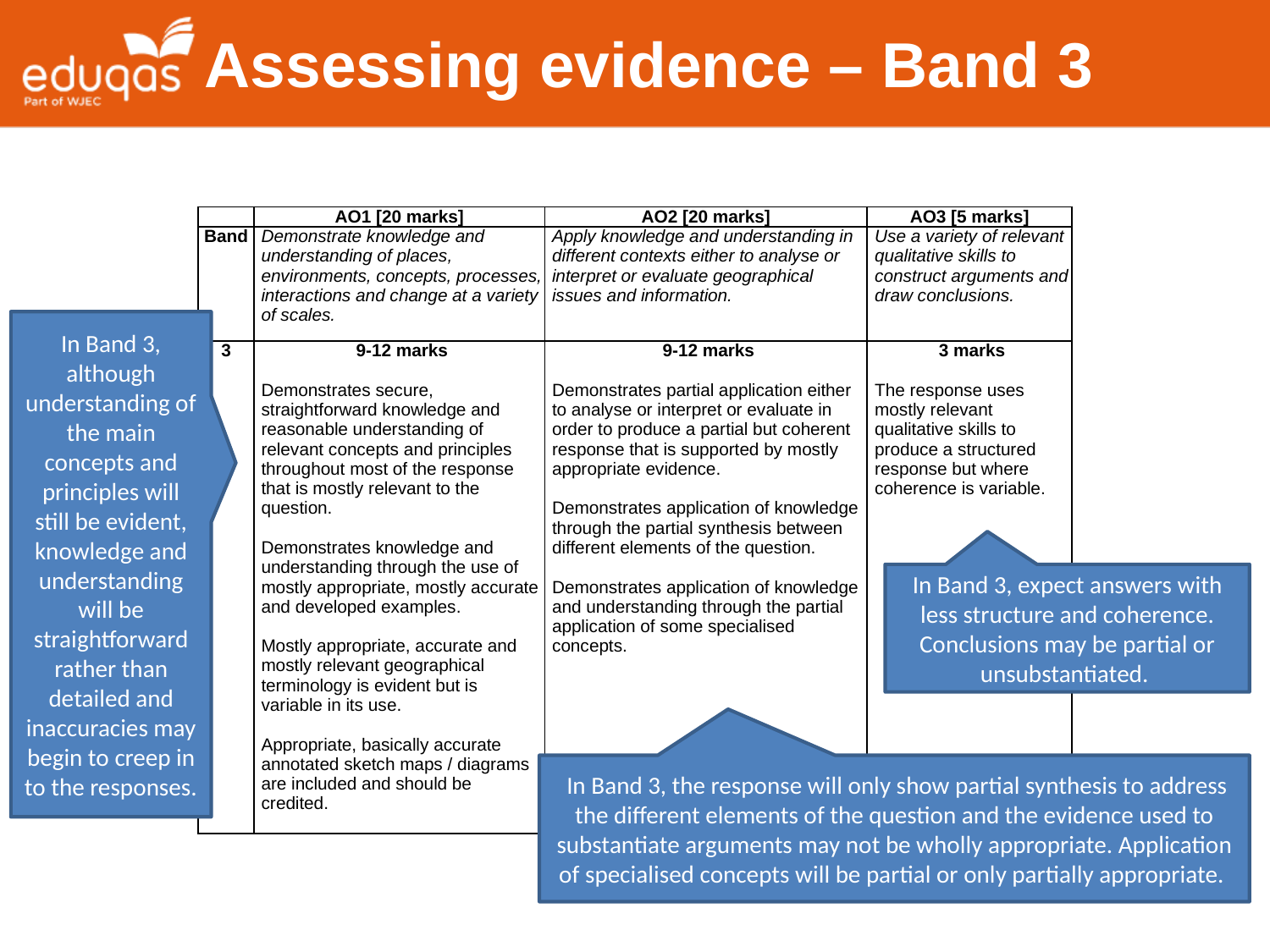

Assessing evidence – Band 3
|  | AO1 [20 marks] | AO2 [20 marks] | AO3 [5 marks] |
| --- | --- | --- | --- |
| Band | Demonstrate knowledge and understanding of places, environments, concepts, processes, interactions and change at a variety of scales. | Apply knowledge and understanding in different contexts either to analyse or interpret or evaluate geographical issues and information. | Use a variety of relevant qualitative skills to construct arguments and draw conclusions. |
| 3 | 9-12 marks   Demonstrates secure, straightforward knowledge and reasonable understanding of relevant concepts and principles throughout most of the response that is mostly relevant to the question.   Demonstrates knowledge and understanding through the use of mostly appropriate, mostly accurate and developed examples.   Mostly appropriate, accurate and mostly relevant geographical terminology is evident but is variable in its use.   Appropriate, basically accurate annotated sketch maps / diagrams are included and should be credited. | 9-12 marks   Demonstrates partial application either to analyse or interpret or evaluate in order to produce a partial but coherent response that is supported by mostly appropriate evidence.   Demonstrates application of knowledge through the partial synthesis between different elements of the question.   Demonstrates application of knowledge and understanding through the partial application of some specialised concepts. | 3 marks   The response uses mostly relevant qualitative skills to produce a structured response but where coherence is variable. |
In Band 3, although understanding of the main concepts and principles will still be evident, knowledge and understanding will be straightforward rather than detailed and inaccuracies may begin to creep in to the responses.
In Band 3, expect answers with less structure and coherence. Conclusions may be partial or unsubstantiated.
 In Band 3, the response will only show partial synthesis to address the different elements of the question and the evidence used to substantiate arguments may not be wholly appropriate. Application of specialised concepts will be partial or only partially appropriate.